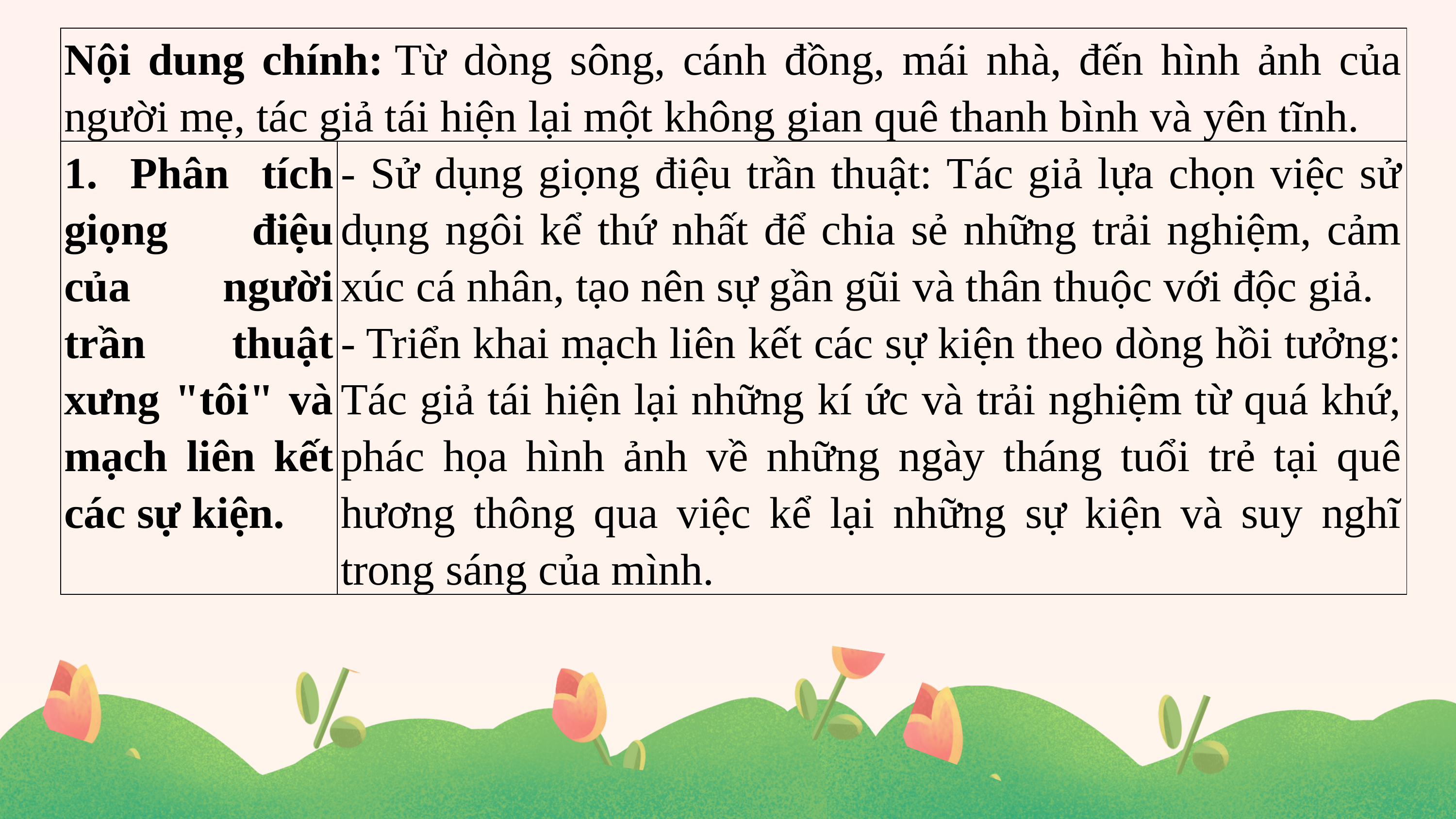

| Nội dung chính: Từ dòng sông, cánh đồng, mái nhà, đến hình ảnh của người mẹ, tác giả tái hiện lại một không gian quê thanh bình và yên tĩnh. |  |
| --- | --- |
| 1. Phân tích giọng điệu của người trần thuật xưng "tôi" và mạch liên kết các sự kiện. | - Sử dụng giọng điệu trần thuật: Tác giả lựa chọn việc sử dụng ngôi kể thứ nhất để chia sẻ những trải nghiệm, cảm xúc cá nhân, tạo nên sự gần gũi và thân thuộc với độc giả. - Triển khai mạch liên kết các sự kiện theo dòng hồi tưởng: Tác giả tái hiện lại những kí ức và trải nghiệm từ quá khứ, phác họa hình ảnh về những ngày tháng tuổi trẻ tại quê hương thông qua việc kể lại những sự kiện và suy nghĩ trong sáng của mình. |